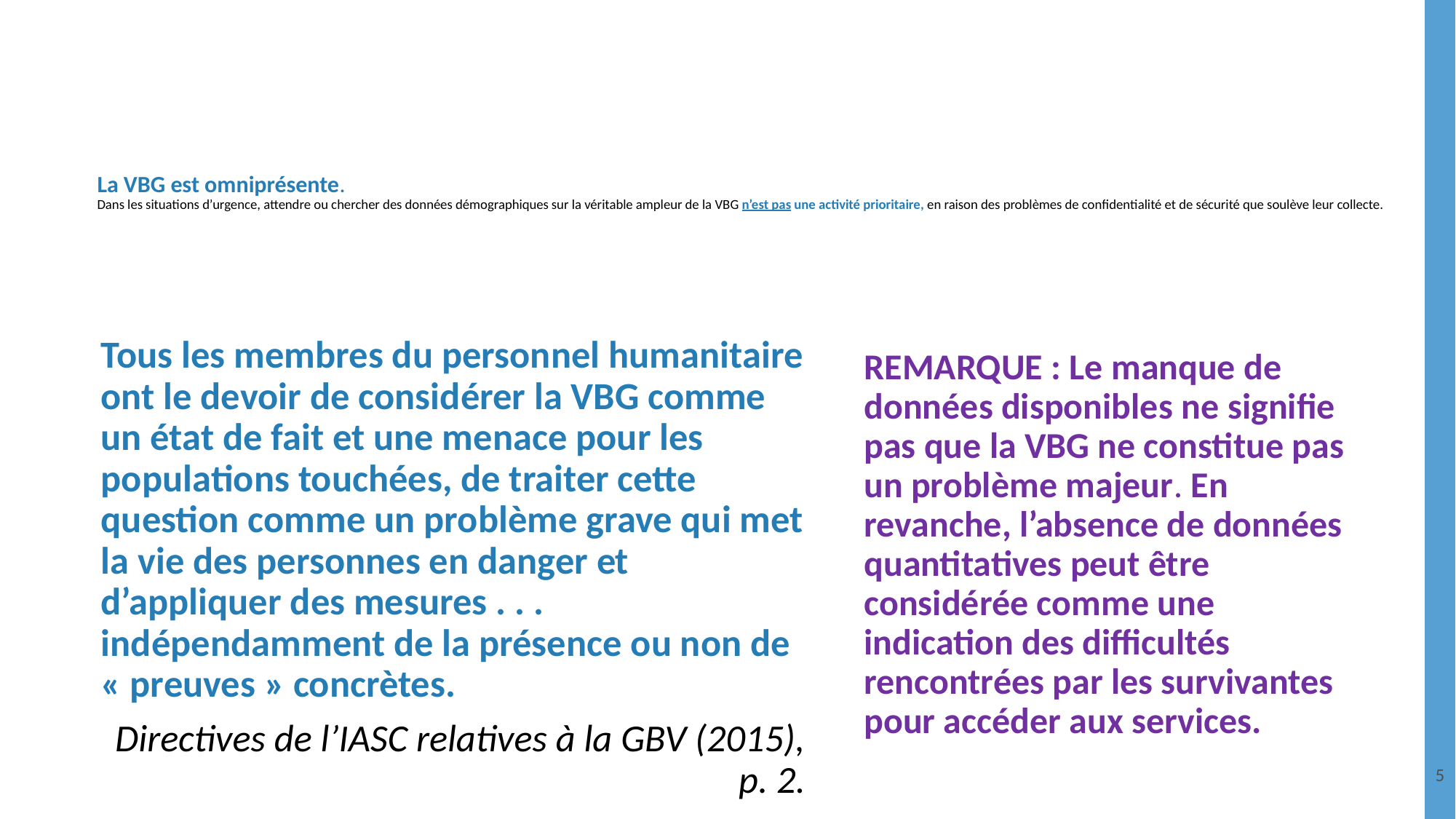

# La VBG est omniprésente. Dans les situations d’urgence, attendre ou chercher des données démographiques sur la véritable ampleur de la VBG n’est pas une activité prioritaire, en raison des problèmes de confidentialité et de sécurité que soulève leur collecte.

Tous les membres du personnel humanitaire ont le devoir de considérer la VBG comme un état de fait et une menace pour les populations touchées, de traiter cette question comme un problème grave qui met la vie des personnes en danger et d’appliquer des mesures . . . indépendamment de la présence ou non de « preuves » concrètes.
Directives de l’IASC relatives à la GBV (2015), p. 2.
REMARQUE : Le manque de données disponibles ne signifie pas que la VBG ne constitue pas un problème majeur. En revanche, l’absence de données quantitatives peut être considérée comme une indication des difficultés rencontrées par les survivantes pour accéder aux services.